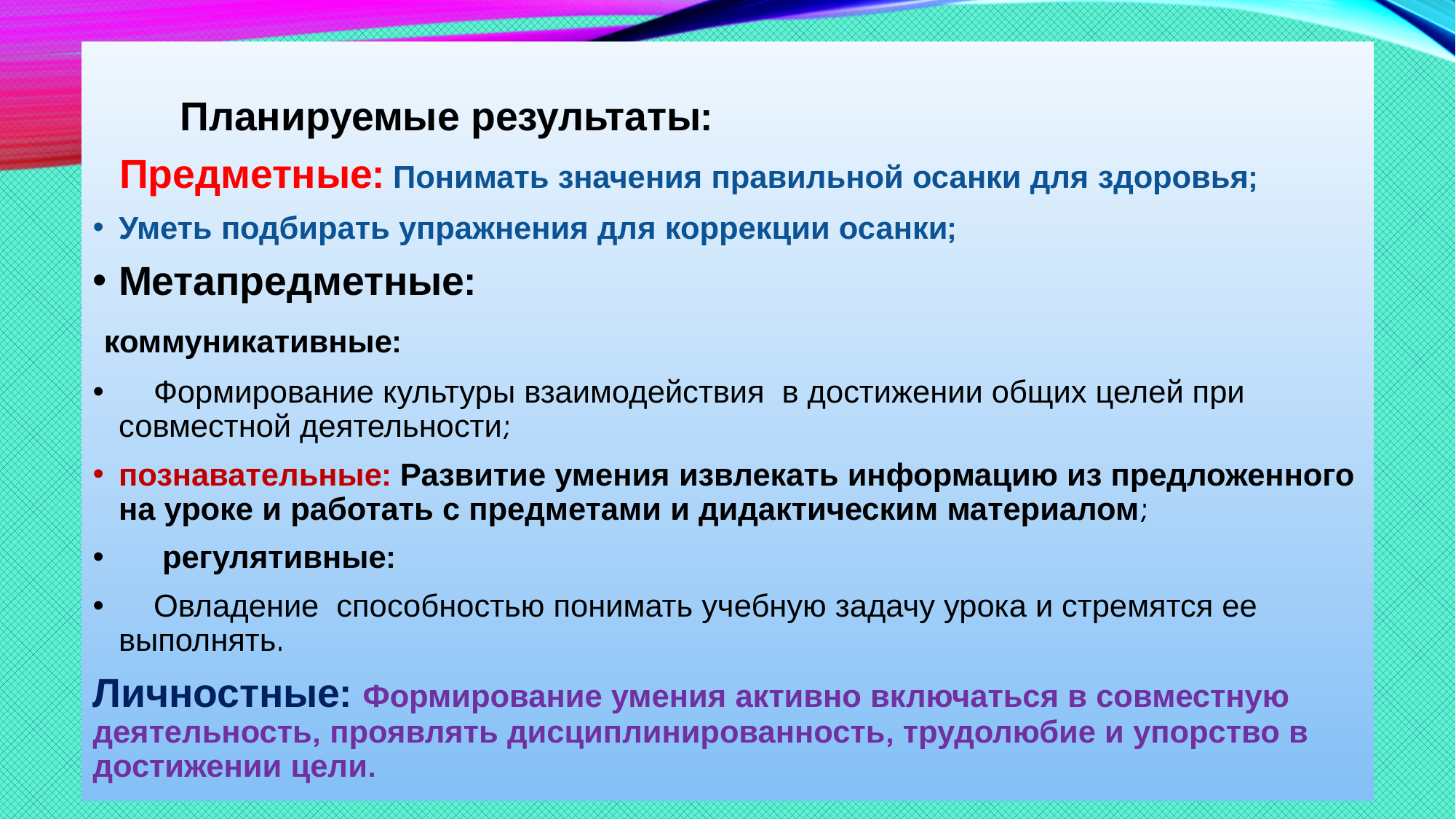

Планируемые результаты:
   Предметные: Понимать значения правильной осанки для здоровья;
Уметь подбирать упражнения для коррекции осанки;
Метапредметные:
 коммуникативные:
    Формирование культуры взаимодействия  в достижении общих целей при совместной деятельности;
познавательные: Развитие умения извлекать информацию из предложенного на уроке и работать с предметами и дидактическим материалом;
     регулятивные:
    Овладение  способностью понимать учебную задачу урока и стремятся ее выполнять.
Личностные: Формирование умения активно включаться в совместную деятельность, проявлять дисциплинированность, трудолюбие и упорство в достижении цели.